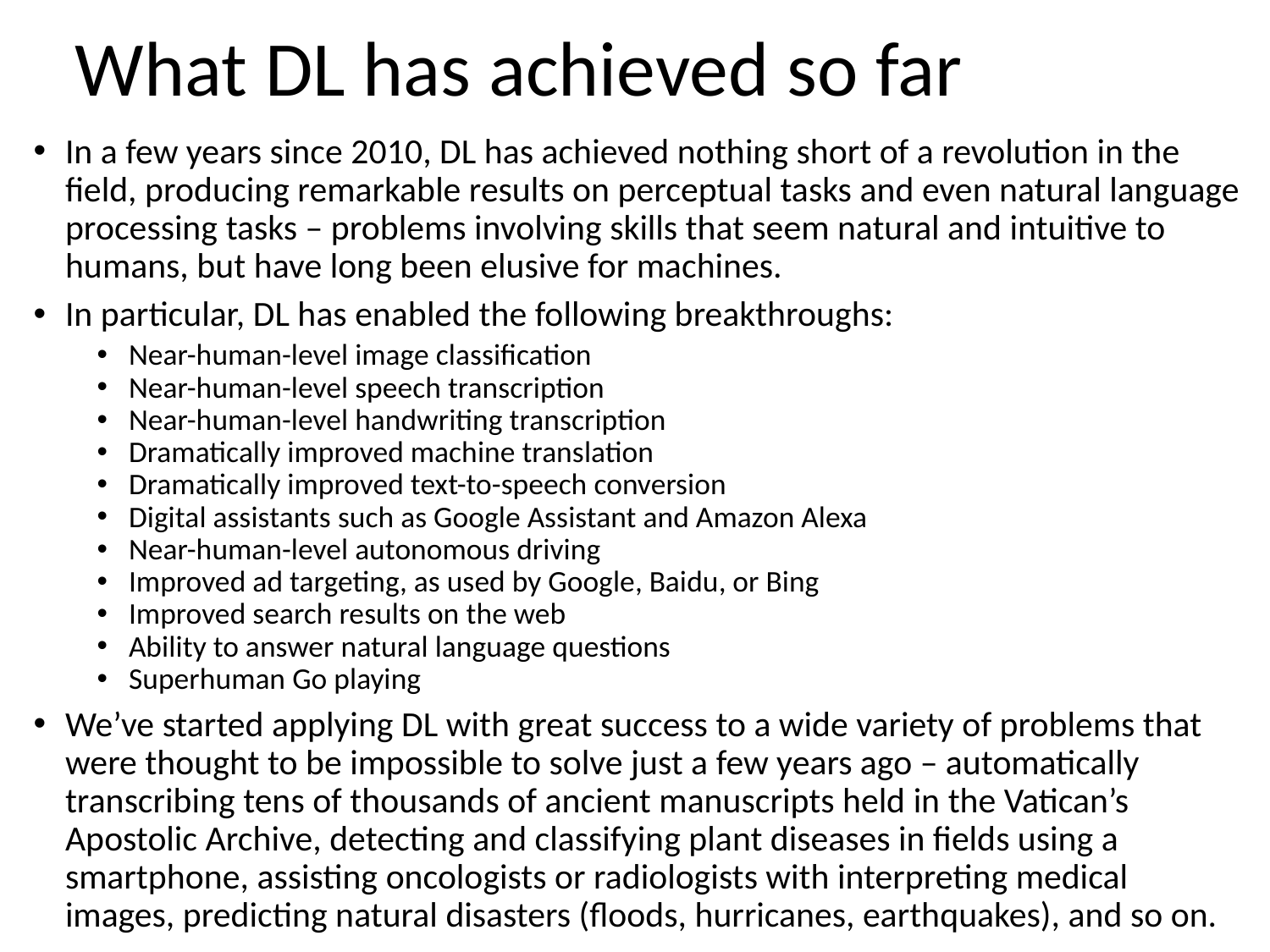

# What DL has achieved so far
In a few years since 2010, DL has achieved nothing short of a revolution in the field, producing remarkable results on perceptual tasks and even natural language processing tasks – problems involving skills that seem natural and intuitive to humans, but have long been elusive for machines.
In particular, DL has enabled the following breakthroughs:
Near-human-level image classification
Near-human-level speech transcription
Near-human-level handwriting transcription
Dramatically improved machine translation
Dramatically improved text-to-speech conversion
Digital assistants such as Google Assistant and Amazon Alexa
Near-human-level autonomous driving
Improved ad targeting, as used by Google, Baidu, or Bing
Improved search results on the web
Ability to answer natural language questions
Superhuman Go playing
We’ve started applying DL with great success to a wide variety of problems that were thought to be impossible to solve just a few years ago – automatically transcribing tens of thousands of ancient manuscripts held in the Vatican’s Apostolic Archive, detecting and classifying plant diseases in fields using a smartphone, assisting oncologists or radiologists with interpreting medical images, predicting natural disasters (floods, hurricanes, earthquakes), and so on.